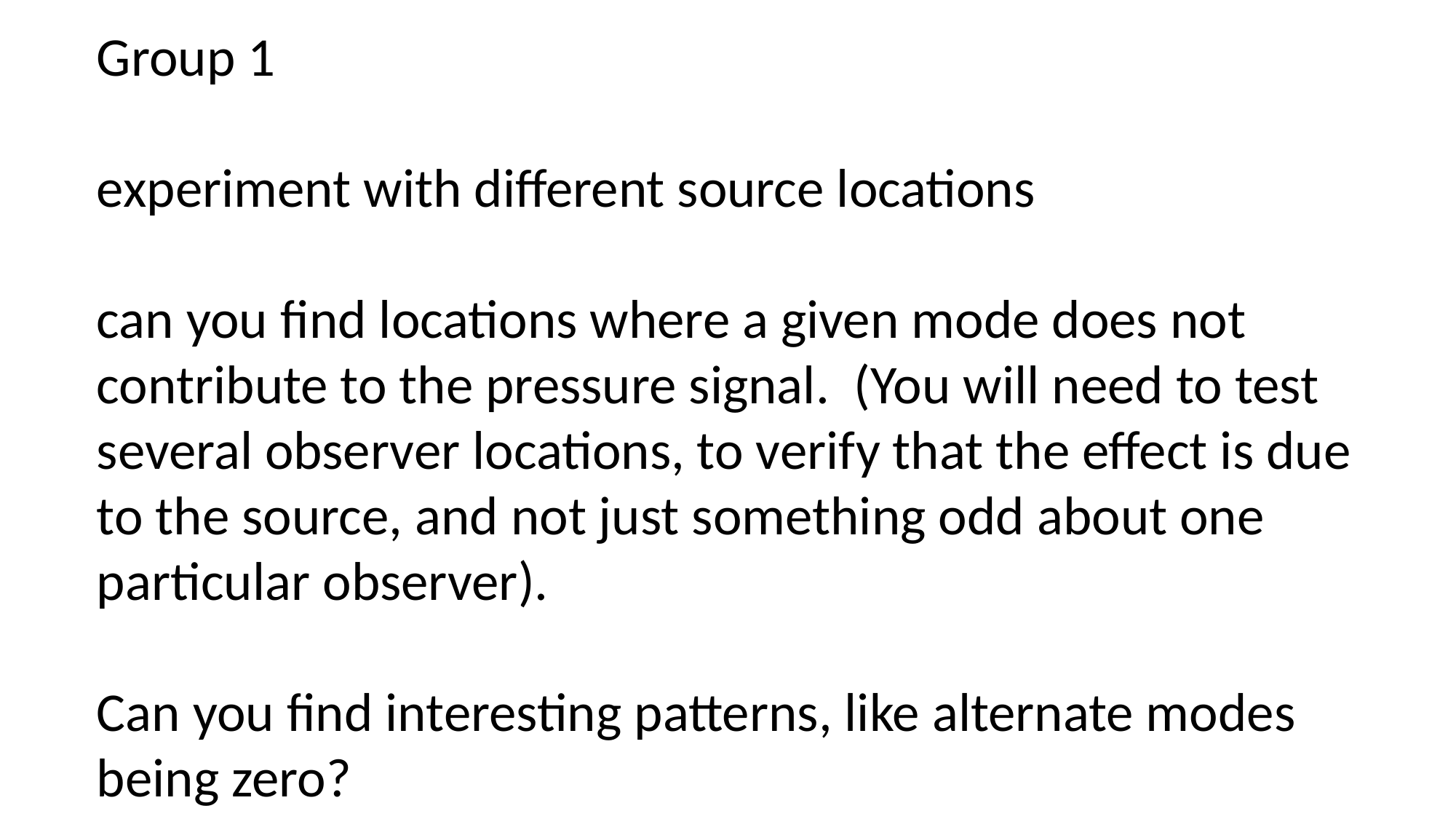

Group 1

experiment with different source locations

can you find locations where a given mode does not contribute to the pressure signal.  (You will need to test several observer locations, to verify that the effect is due to the source, and not just something odd about one particular observer).

Can you find interesting patterns, like alternate modes being zero?